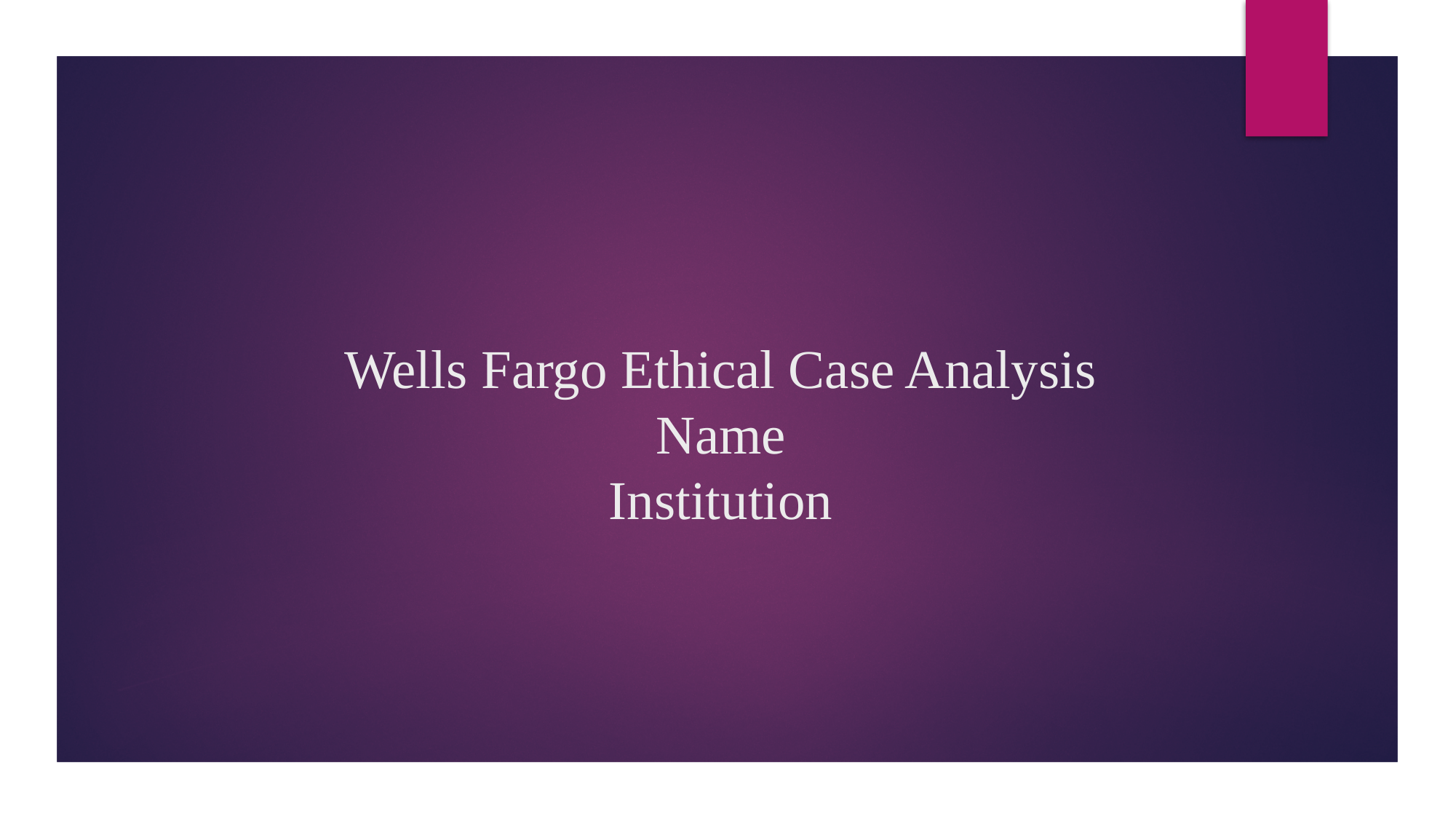

# Wells Fargo Ethical Case Analysis Name Institution